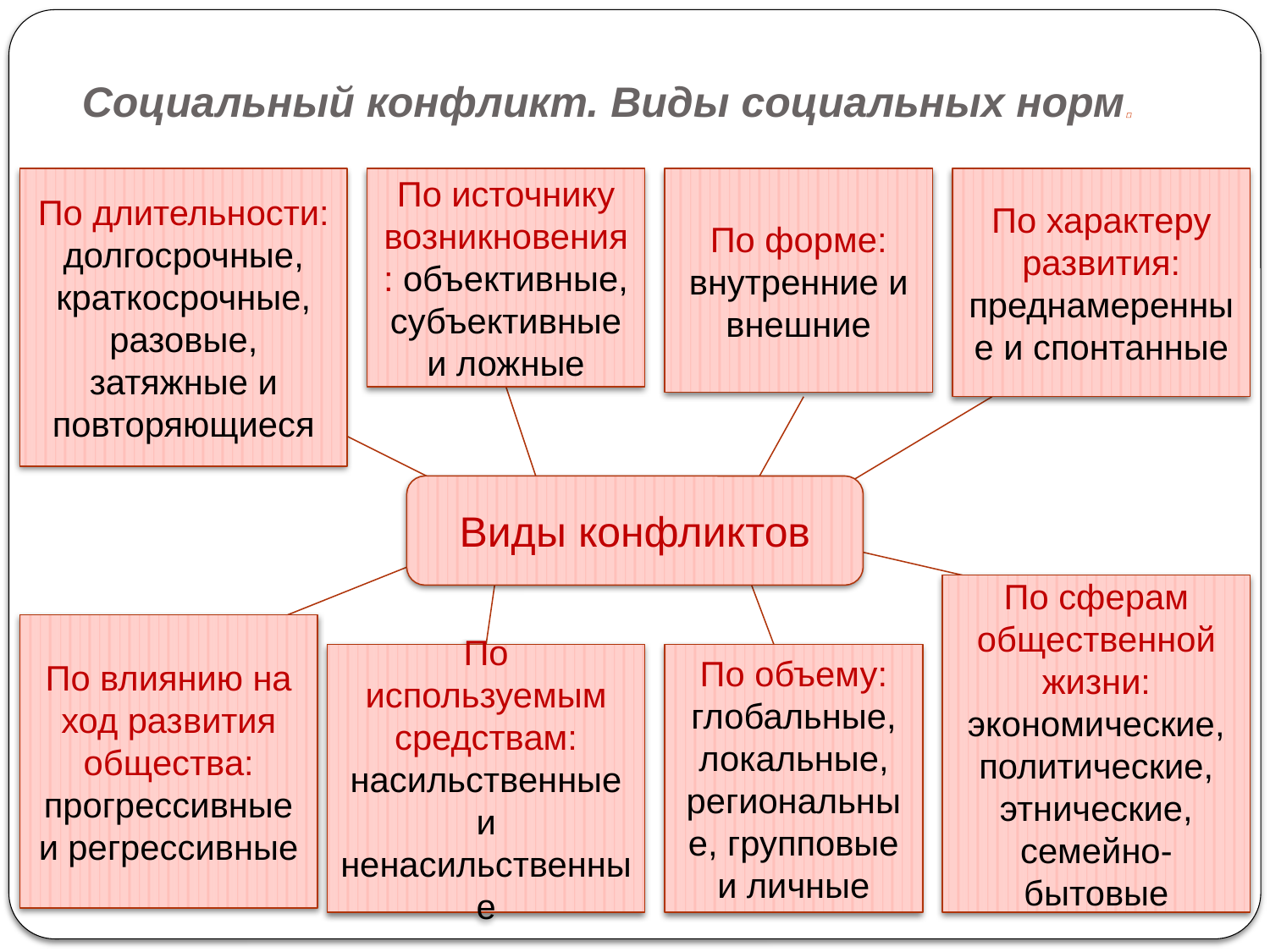

# Социальный конфликт. Виды социальных норм.

По длительности: долгосрочные, краткосрочные, разовые, затяжные и повторяющиеся
По источнику возникновения: объективные, субъективные и ложные
По форме: внутренние и внешние
По характеру развития: преднамеренные и спонтанные
Виды конфликтов
По сферам общественной жизни: экономические, политические, этнические, семейно-бытовые
По влиянию на ход развития общества: прогрессивные и регрессивные
По используемым средствам: насильственные и ненасильственные
По объему: глобальные, локальные, региональные, групповые и личные